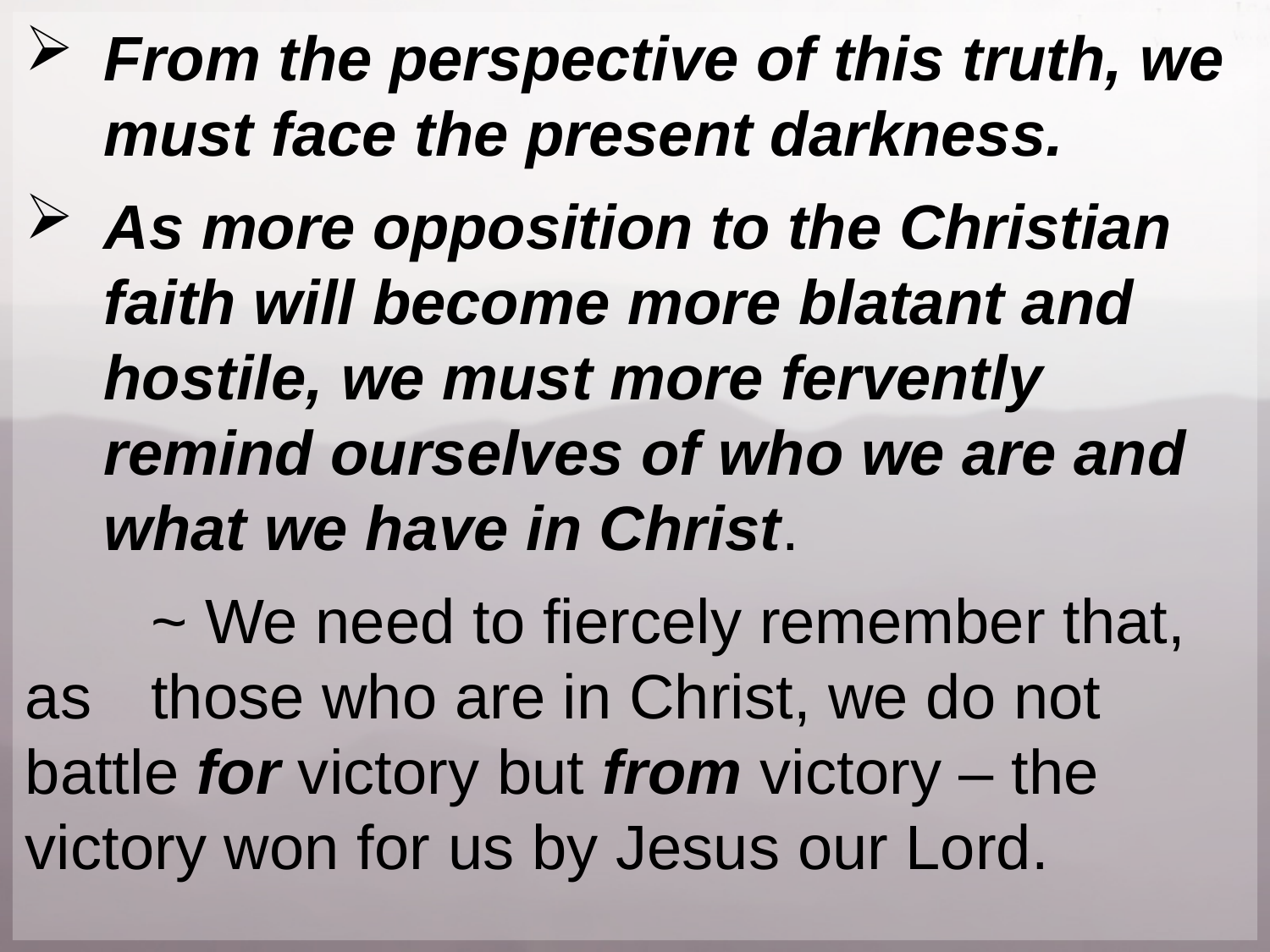

From the perspective of this truth, we must face the present darkness.
As more opposition to the Christian faith will become more blatant and hostile, we must more fervently remind ourselves of who we are and what we have in Christ.
		~ We need to fiercely remember that, as 					those who are in Christ, we do not 						battle for victory but from victory – the 					victory won for us by Jesus our Lord.